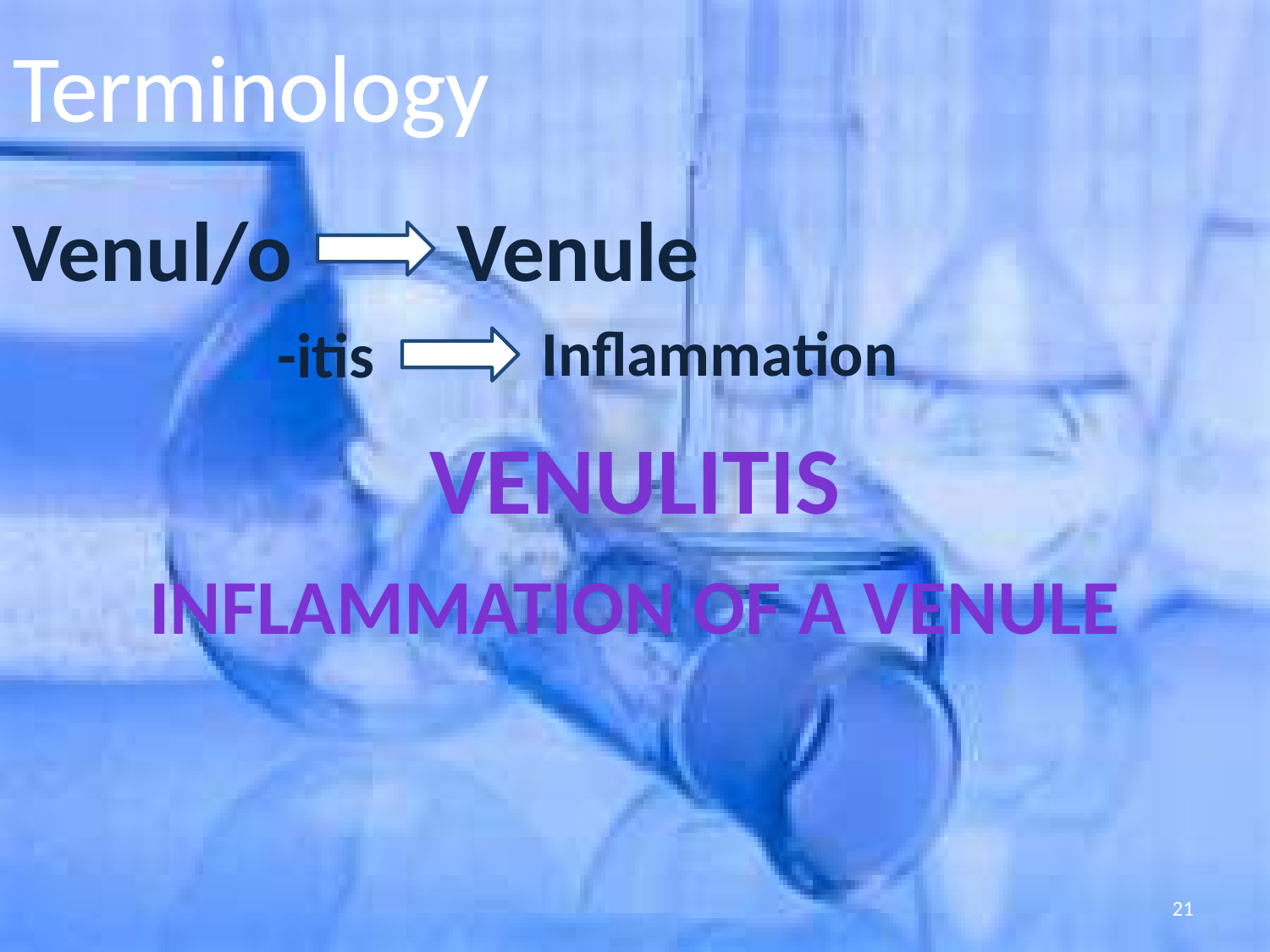

Terminology

Venul/o
Venule

Inflammation
-itis

Venulitis
Inflammation of a venule
21